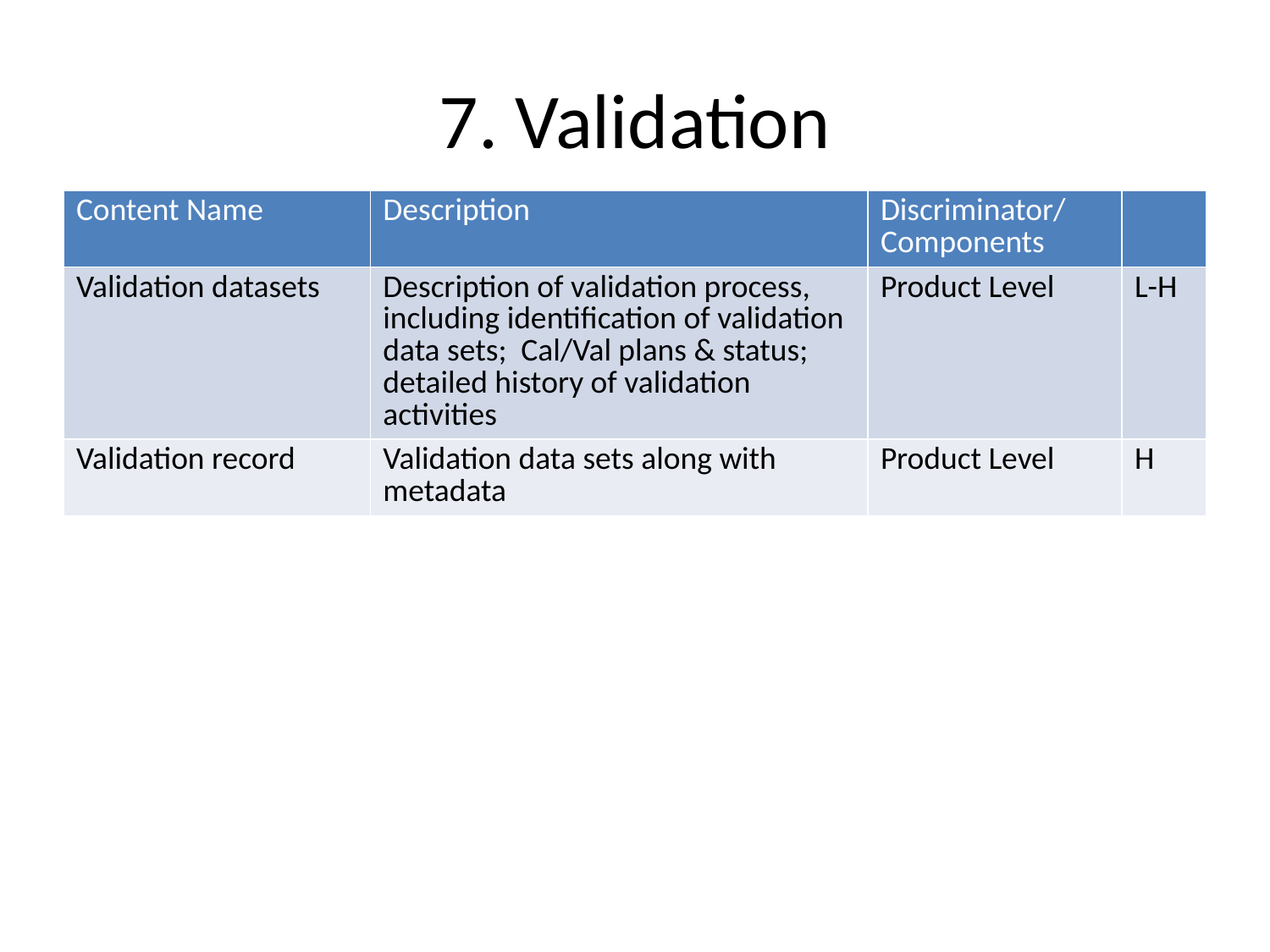

# 7. Validation
| Content Name | Description | Discriminator/ Components |  |
| --- | --- | --- | --- |
| Validation datasets | Description of validation process, including identification of validation data sets; Cal/Val plans & status; detailed history of validation activities | Product Level | L-H |
| Validation record | Validation data sets along with metadata | Product Level | H |